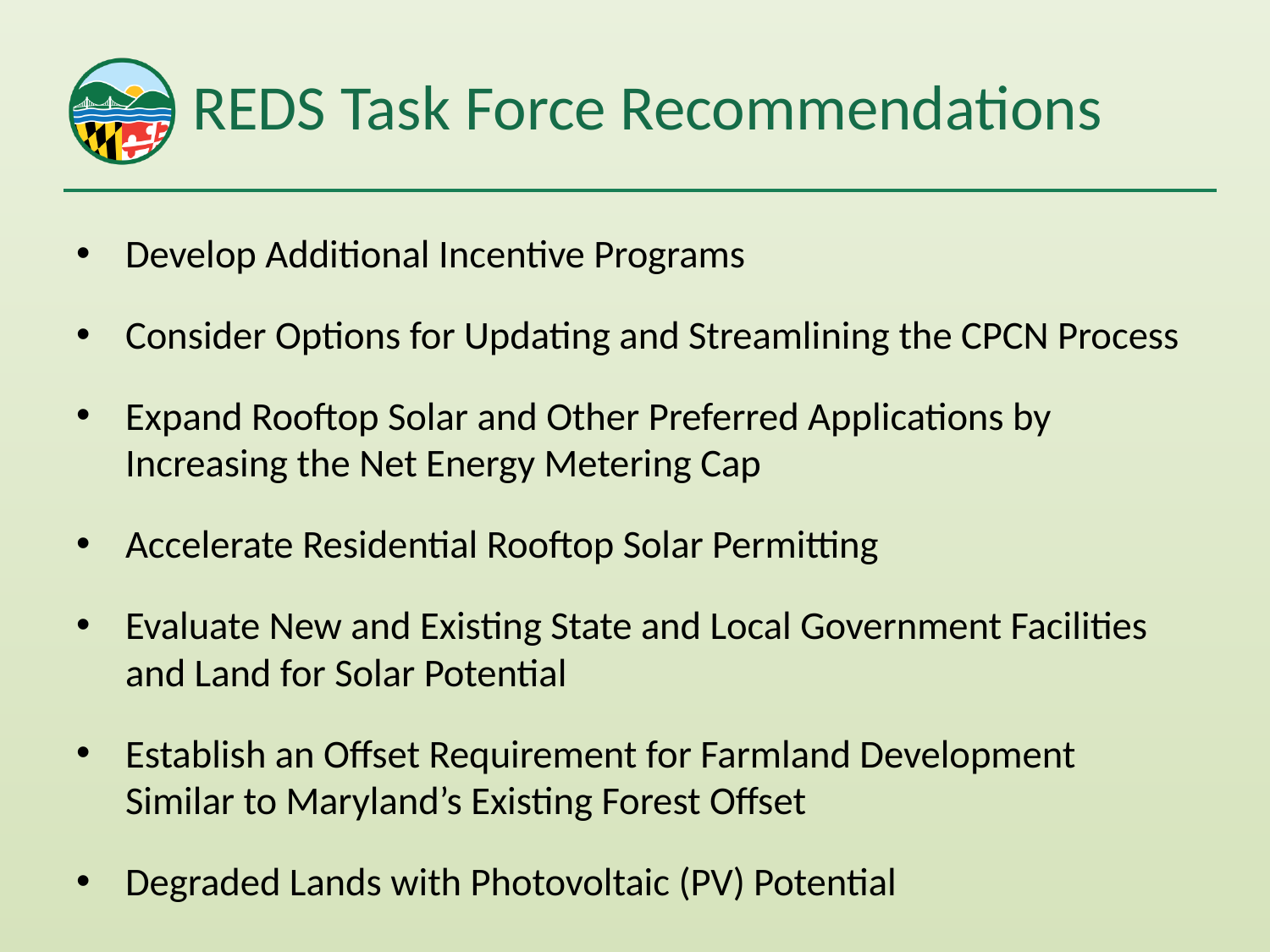

# REDS Task Force Recommendations
Develop Additional Incentive Programs
Consider Options for Updating and Streamlining the CPCN Process
Expand Rooftop Solar and Other Preferred Applications by Increasing the Net Energy Metering Cap
Accelerate Residential Rooftop Solar Permitting
Evaluate New and Existing State and Local Government Facilities and Land for Solar Potential
Establish an Offset Requirement for Farmland Development Similar to Maryland’s Existing Forest Offset
Degraded Lands with Photovoltaic (PV) Potential